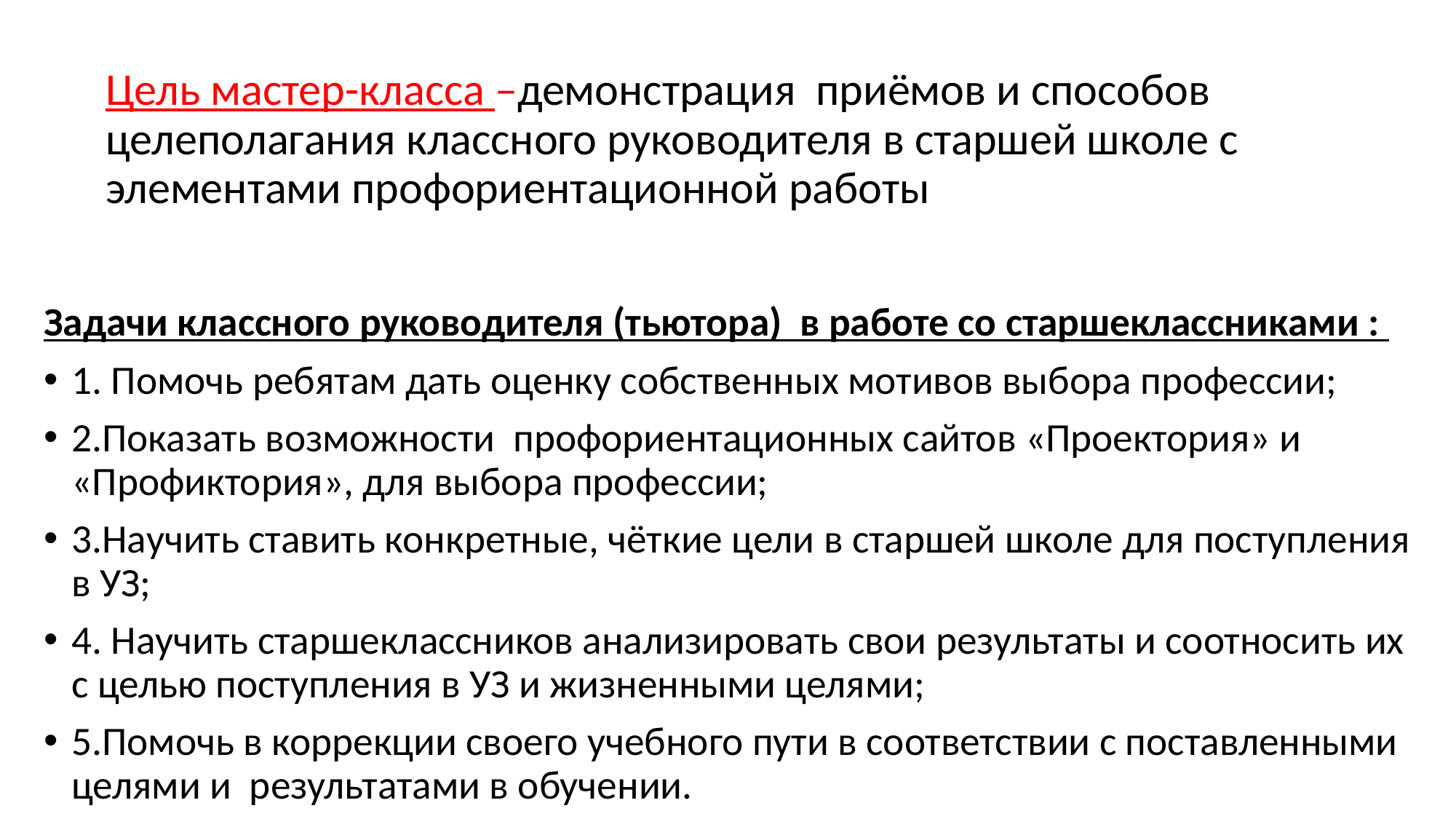

# Цель мастер-класса –демонстрация  приёмов и способов целеполагания классного руководителя в старшей школе с элементами профориентационной работы
Задачи классного руководителя (тьютора)  в работе со старшеклассниками :
1. Помочь ребятам дать оценку собственных мотивов выбора профессии;
2.Показать возможности  профориентационных сайтов «Проектория» и «Профиктория», для выбора профессии;
3.Научить ставить конкретные, чёткие цели в старшей школе для поступления в УЗ;
4. Научить старшеклассников анализировать свои результаты и соотносить их с целью поступления в УЗ и жизненными целями;
5.Помочь в коррекции своего учебного пути в соответствии с поставленными целями и  результатами в обучении.